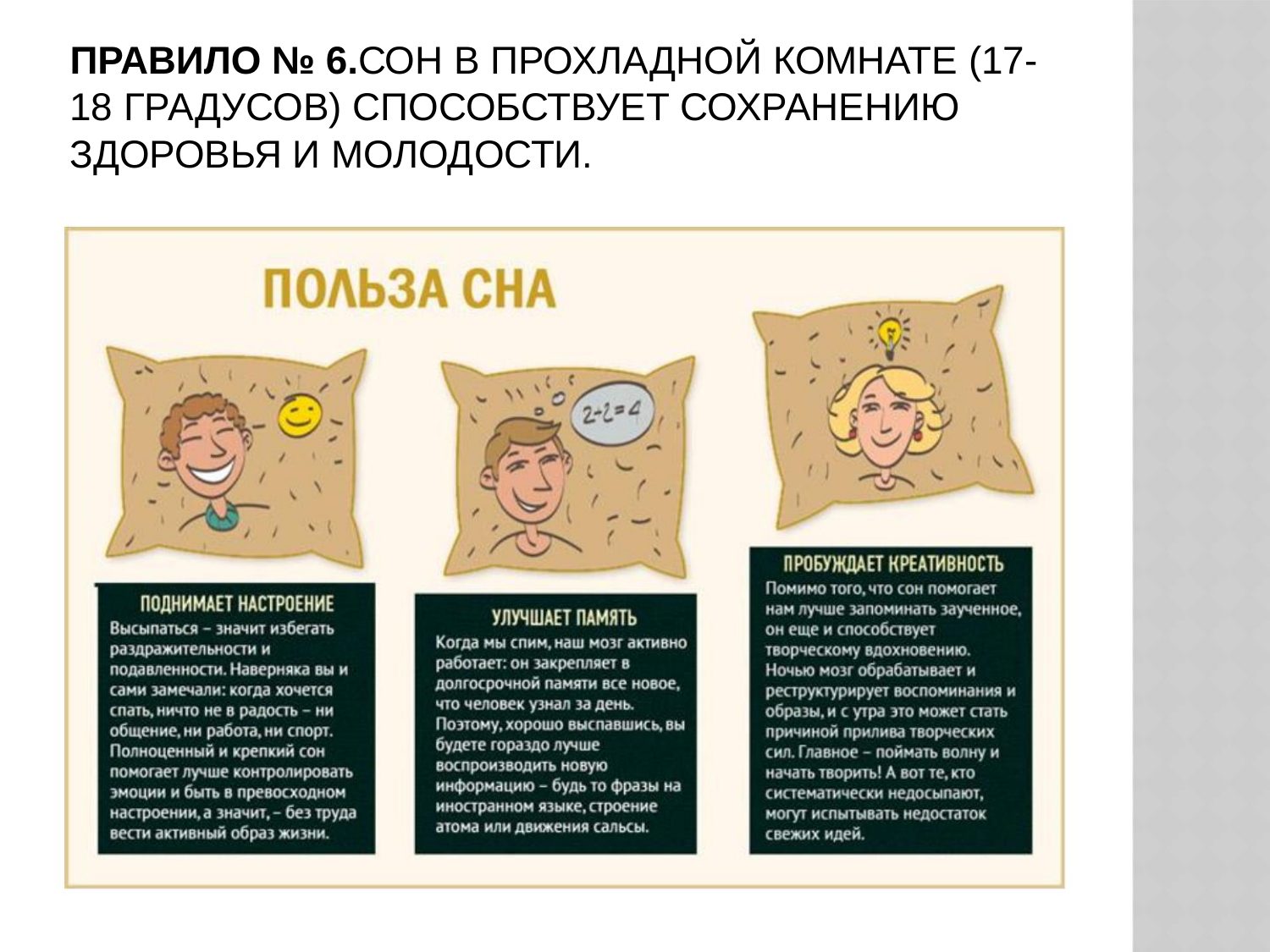

ПРАВИЛО № 6.СОН В ПРОХЛАДНОЙ КОМНАТЕ (17-
18 ГРАДУСОВ) СПОСОБСТВУЕТ СОХРАНЕНИЮ
ЗДОРОВЬЯ И МОЛОДОСТИ.